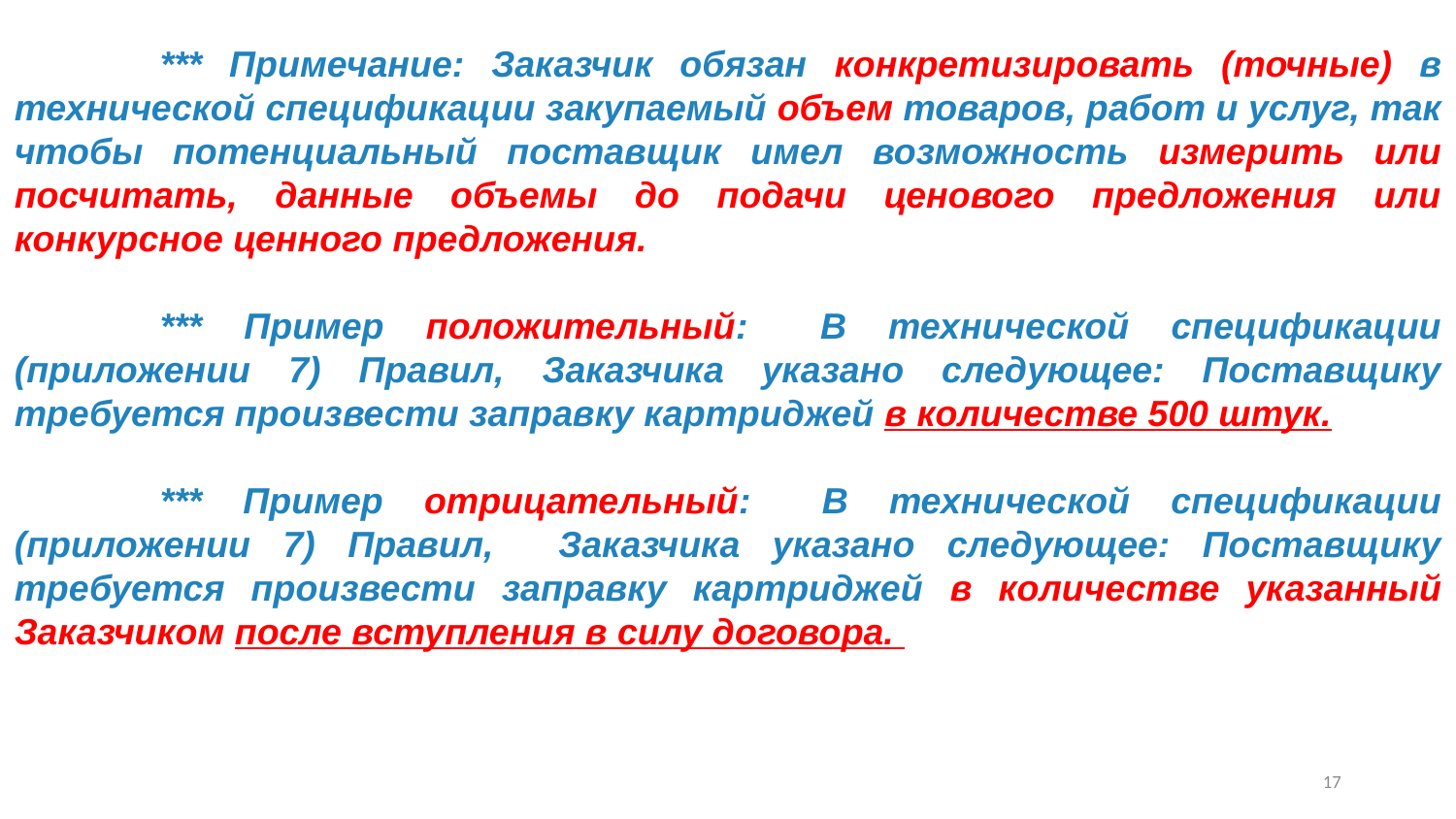

*** Примечание: Заказчик обязан конкретизировать (точные) в технической спецификации закупаемый объем товаров, работ и услуг, так чтобы потенциальный поставщик имел возможность измерить или посчитать, данные объемы до подачи ценового предложения или конкурсное ценного предложения.

	*** Пример положительный:    В технической спецификации (приложении 7) Правил, Заказчика указано следующее: Поставщику требуется произвести заправку картриджей в количестве 500 штук.

	*** Пример отрицательный:    В технической спецификации (приложении 7) Правил,  Заказчика указано следующее: Поставщику требуется произвести заправку картриджей в количестве указанный Заказчиком после вступления в силу договора.
17